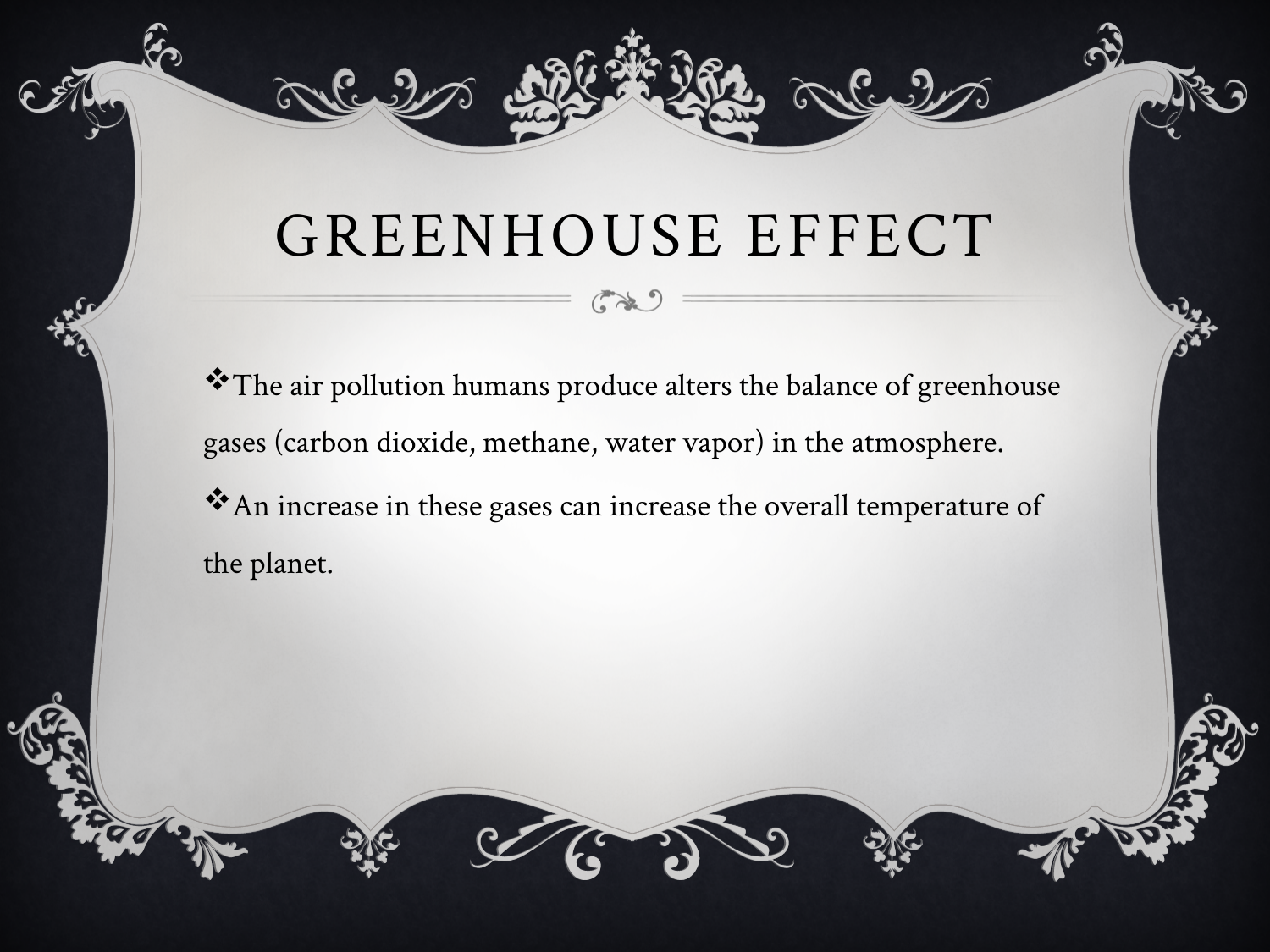

# Greenhouse effect
The air pollution humans produce alters the balance of greenhouse gases (carbon dioxide, methane, water vapor) in the atmosphere.
An increase in these gases can increase the overall temperature of the planet.